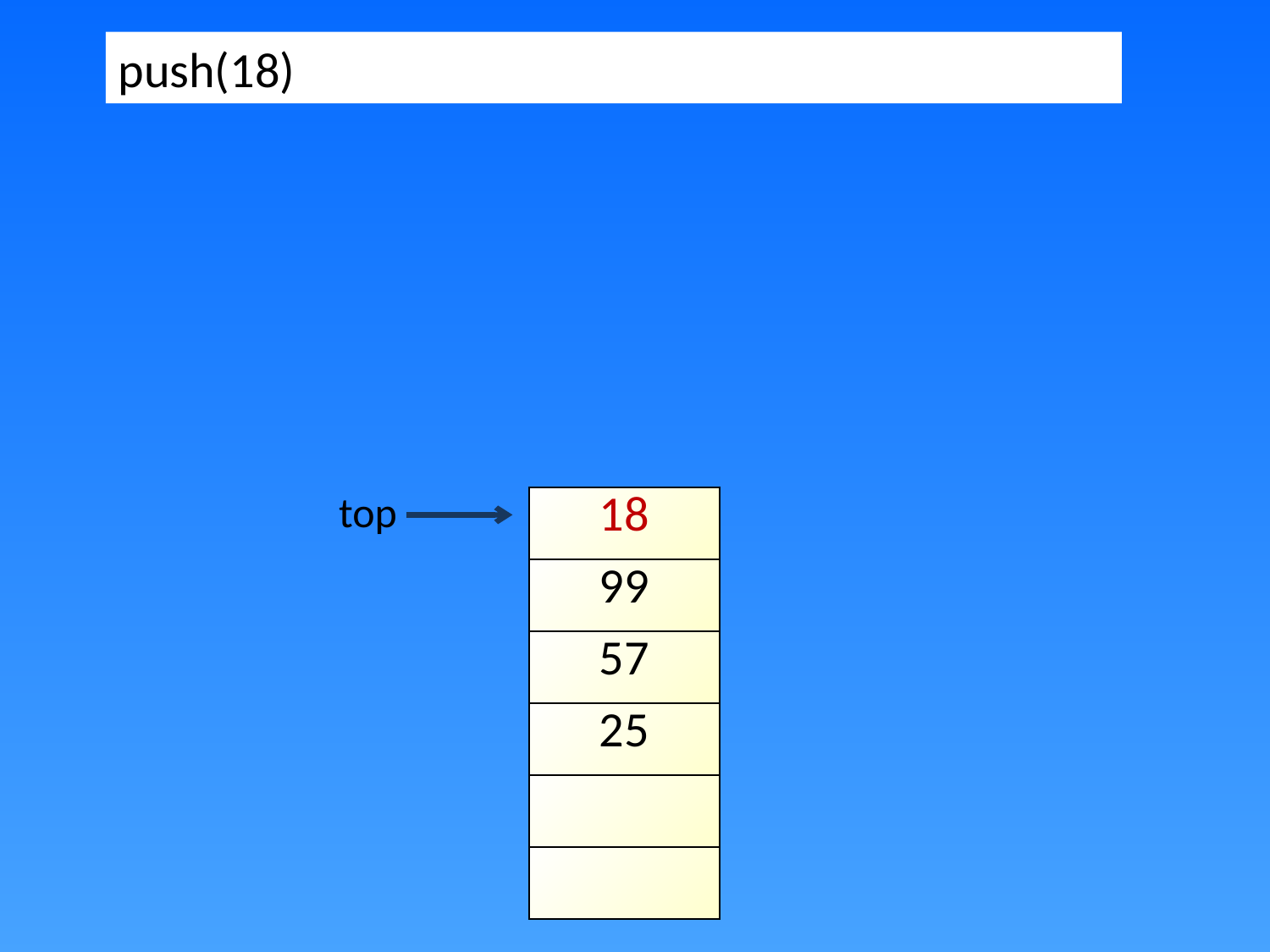

push(18)
top
| 18 |
| --- |
| 99 |
| 57 |
| 25 |
|  |
|  |